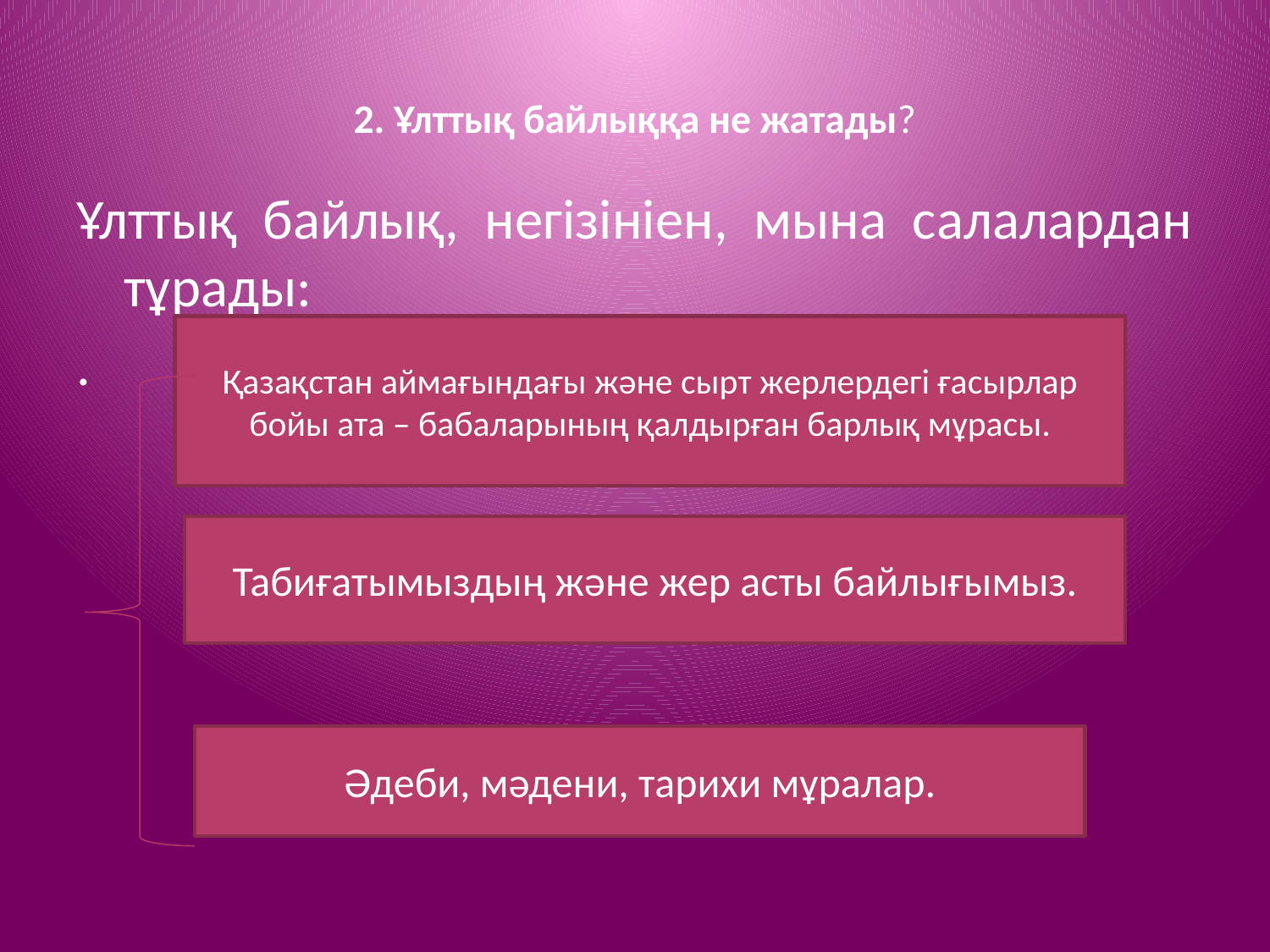

# 2. Ұлттық байлыққа не жатады?
Ұлттық байлық, негізініен, мына салалардан тұрады:
.

Қазақстан аймағындағы және сырт жерлердегі ғасырлар бойы ата – бабаларының қалдырған барлық мұрасы.

Табиғатымыздың және жер асты байлығымыз.
Әдеби, мәдени, тарихи мұралар.